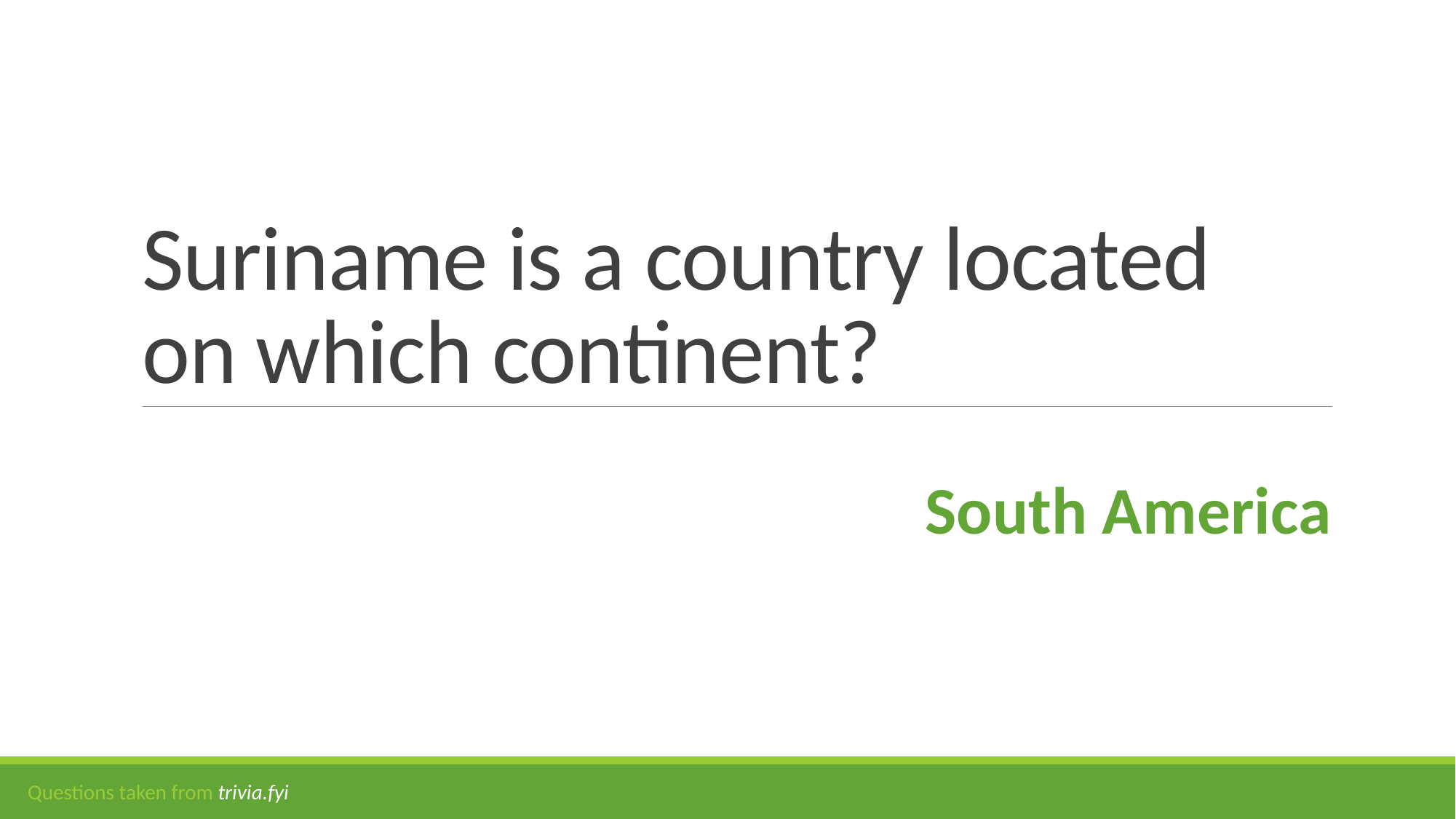

# Suriname is a country located on which continent?
South America